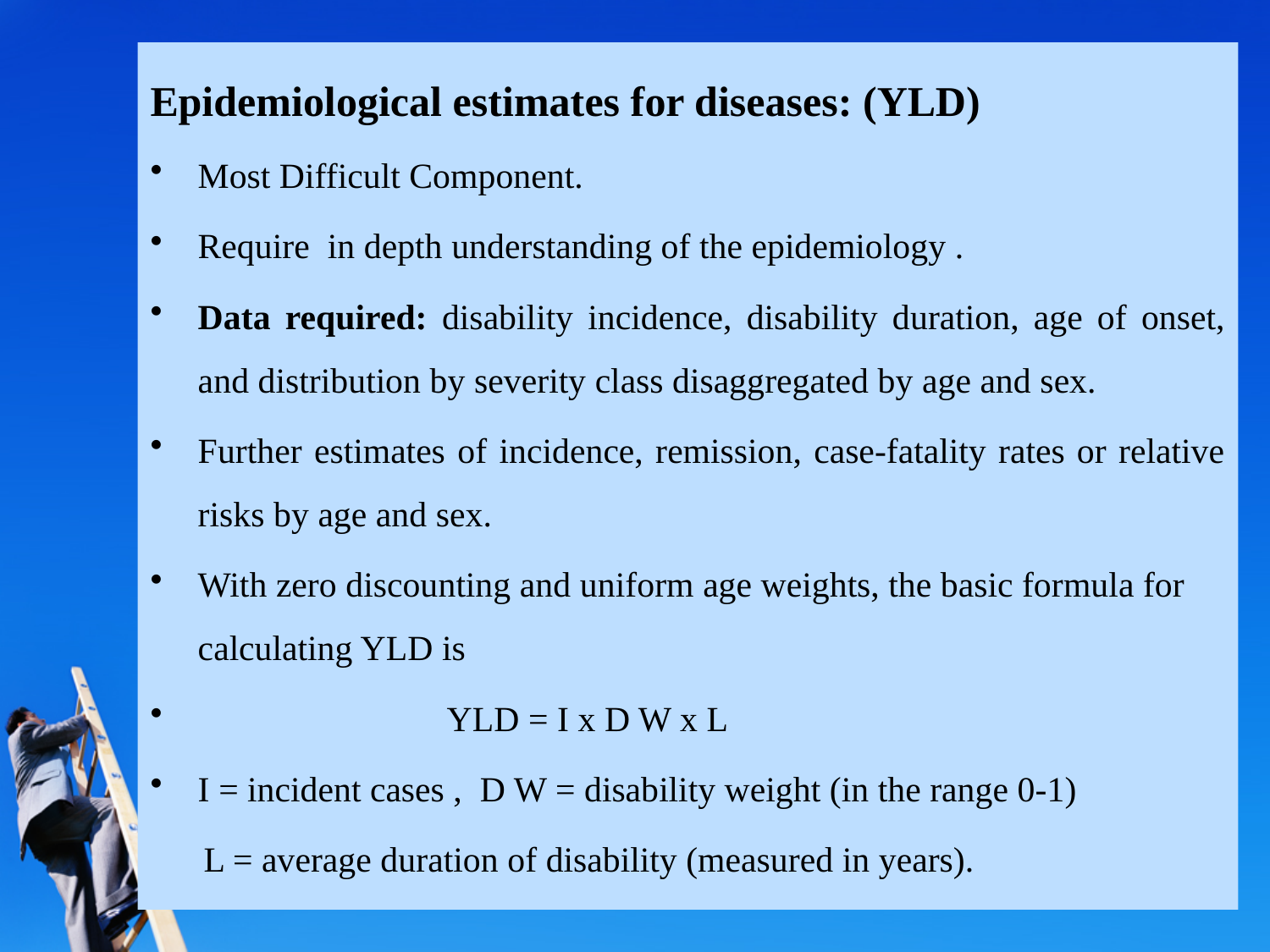

Epidemiological estimates for diseases: (YLD)
Most Difficult Component.
Require  in depth understanding of the epidemiology .
Data required: disability incidence, disability duration, age of onset, and distribution by severity class disaggregated by age and sex.
Further estimates of incidence, remission, case-fatality rates or relative risks by age and sex.
With zero discounting and uniform age weights, the basic formula for calculating YLD is
                            YLD = I x D W x L
I = incident cases ,  D W = disability weight (in the range 0-1)
      L = average duration of disability (measured in years).